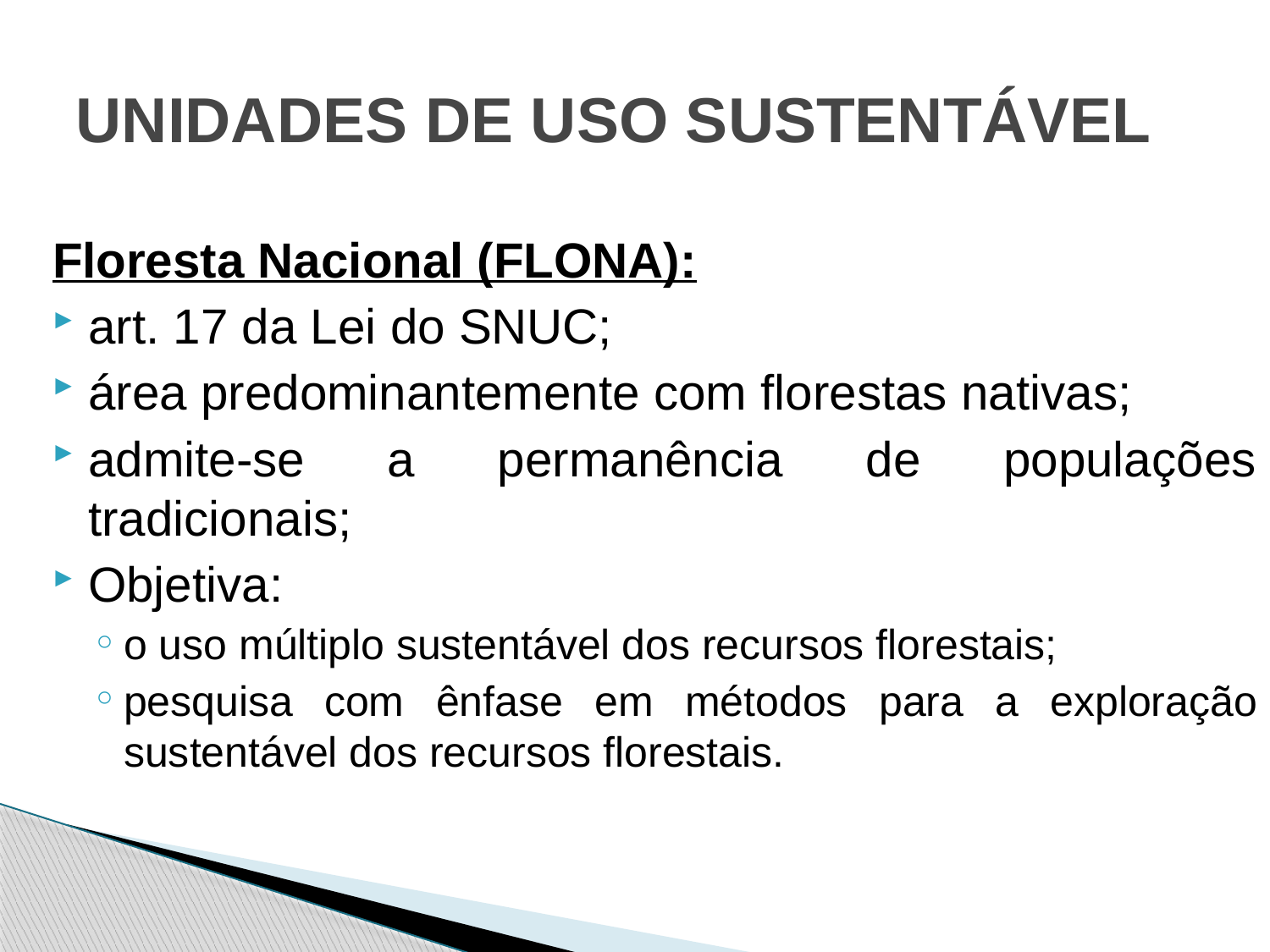

# UNIDADES DE USO SUSTENTÁVEL
Floresta Nacional (FLONA):
art. 17 da Lei do SNUC;
área predominantemente com florestas nativas;
admite-se a permanência de populações tradicionais;
Objetiva:
o uso múltiplo sustentável dos recursos florestais;
pesquisa com ênfase em métodos para a exploração sustentável dos recursos florestais.